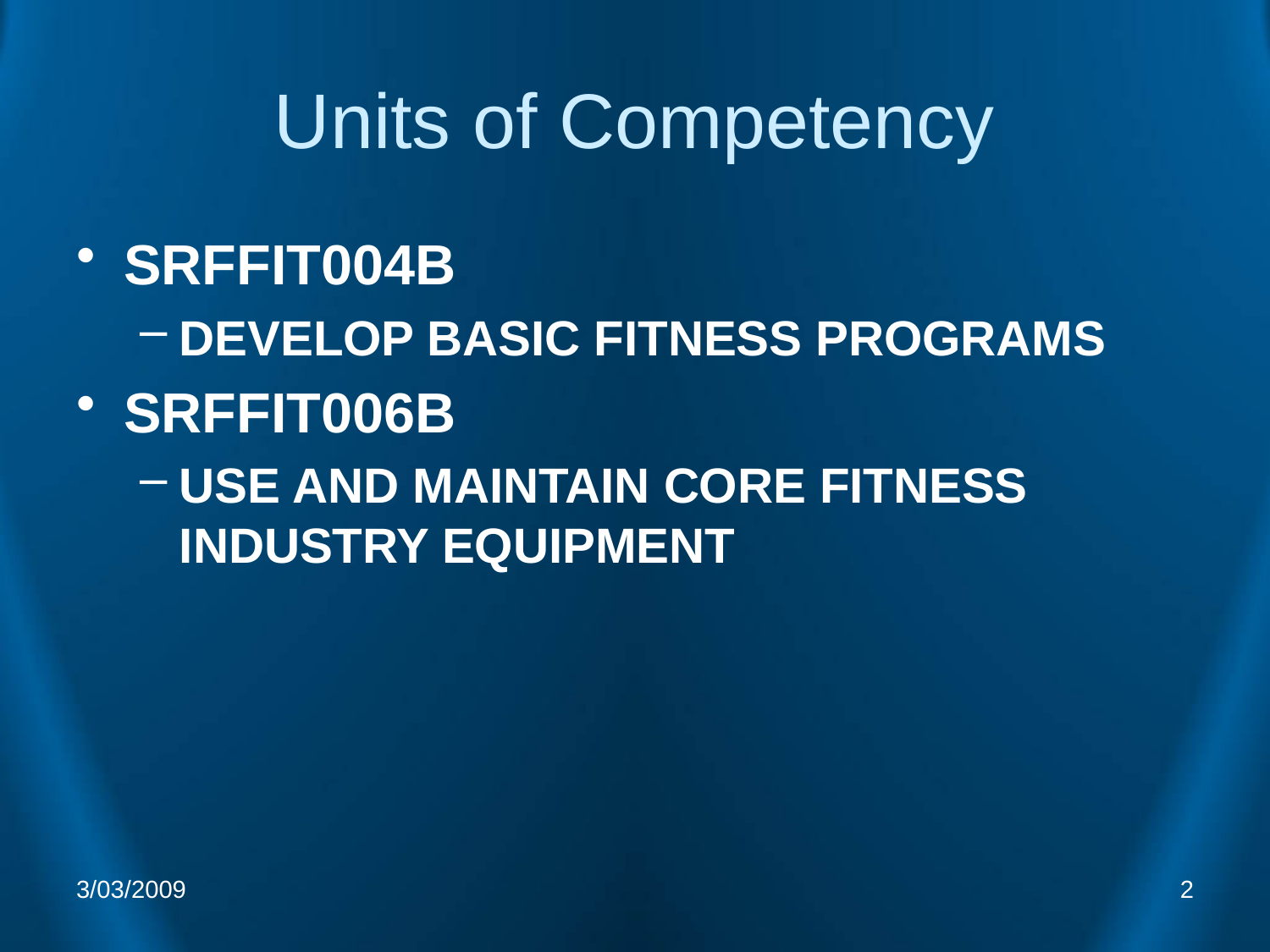

# Units of Competency
SRFFIT004B
DEVELOP BASIC FITNESS PROGRAMS
SRFFIT006B
USE AND MAINTAIN CORE FITNESS INDUSTRY EQUIPMENT

3/03/2009
2